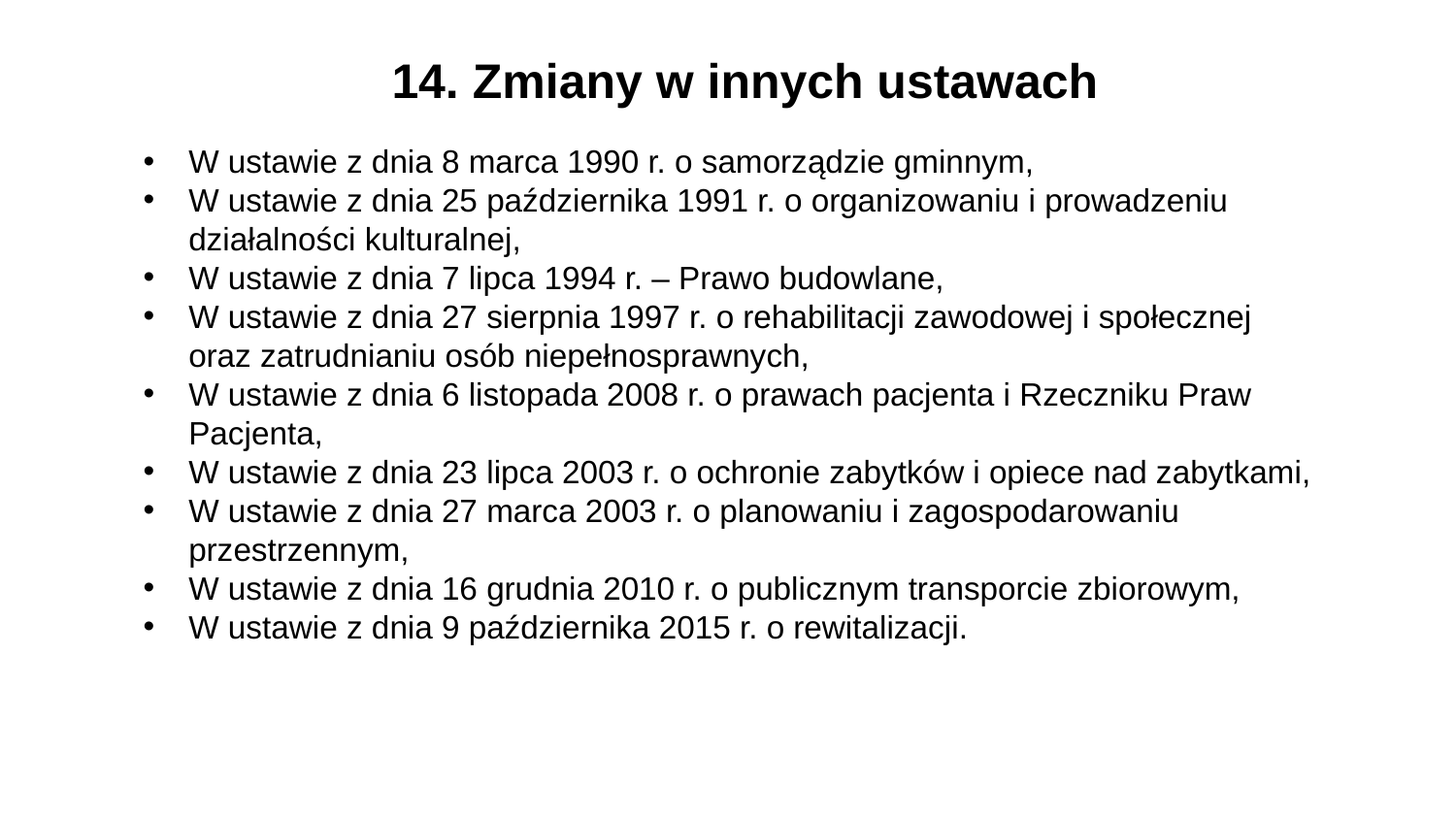

14. Zmiany w innych ustawach
W ustawie z dnia 8 marca 1990 r. o samorządzie gminnym,
W ustawie z dnia 25 października 1991 r. o organizowaniu i prowadzeniu działalności kulturalnej,
W ustawie z dnia 7 lipca 1994 r. – Prawo budowlane,
W ustawie z dnia 27 sierpnia 1997 r. o rehabilitacji zawodowej i społecznej
oraz zatrudnianiu osób niepełnosprawnych,
W ustawie z dnia 6 listopada 2008 r. o prawach pacjenta i Rzeczniku Praw Pacjenta,
W ustawie z dnia 23 lipca 2003 r. o ochronie zabytków i opiece nad zabytkami,
W ustawie z dnia 27 marca 2003 r. o planowaniu i zagospodarowaniu przestrzennym,
W ustawie z dnia 16 grudnia 2010 r. o publicznym transporcie zbiorowym,
W ustawie z dnia 9 października 2015 r. o rewitalizacji.